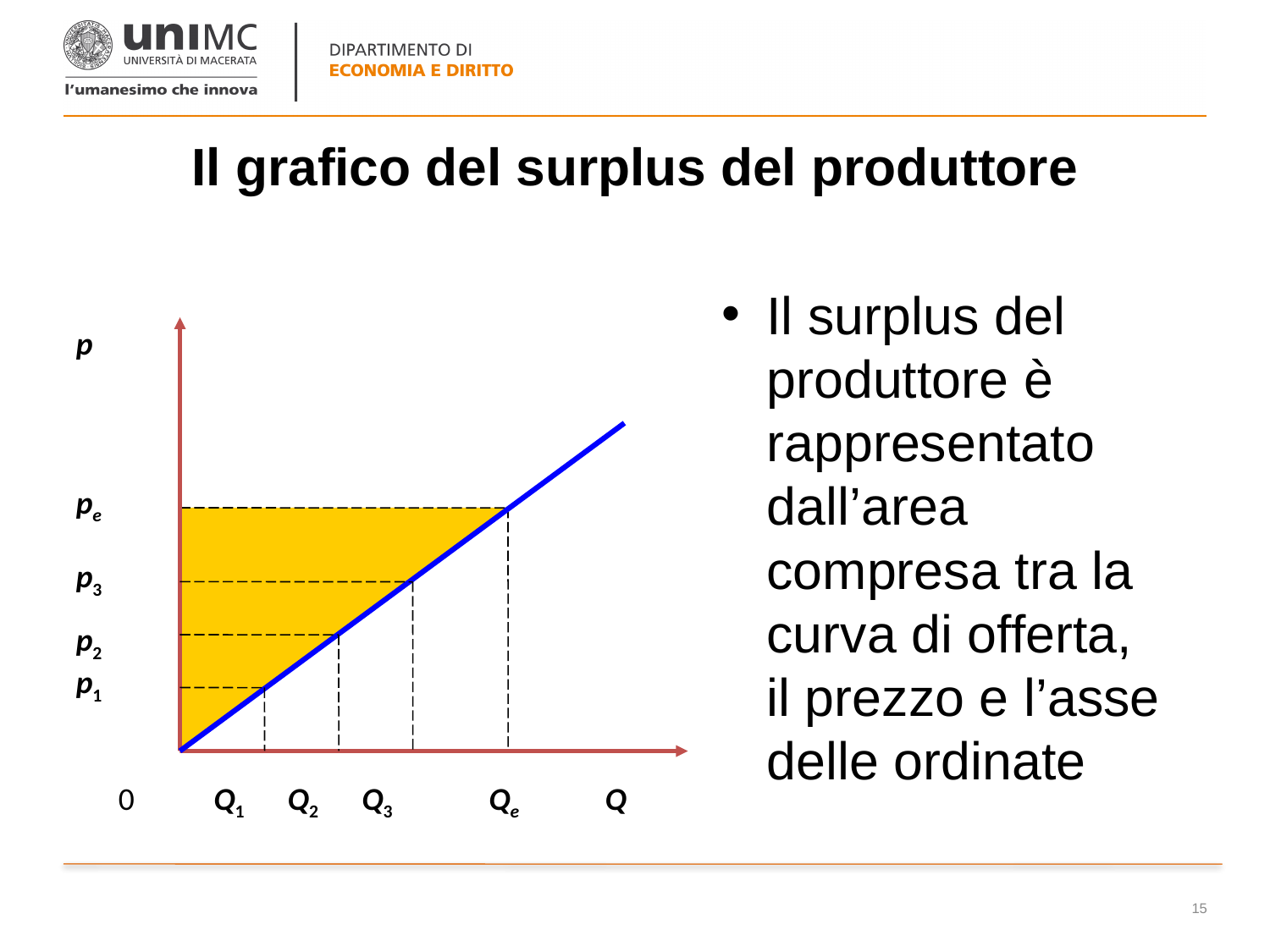

# Il grafico del surplus del produttore
Il surplus del produttore è rappresentato dall’area compresa tra la curva di offerta, il prezzo e l’asse delle ordinate

p

0
Q
pe

Qe

p3

Q3
p2

Q2
p1

Q1
15